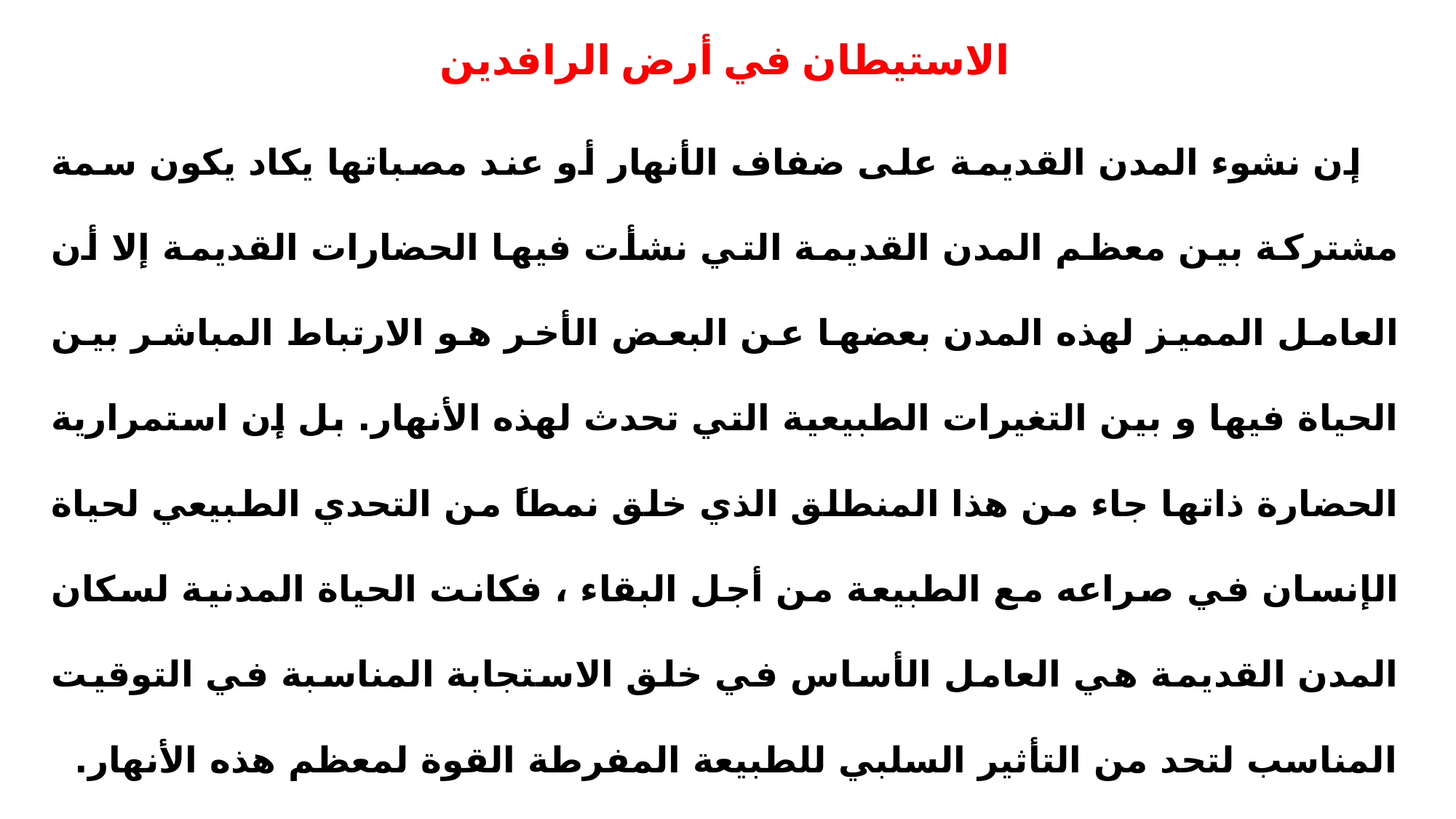

الاستيطان في أرض الرافدين
   إن نشوء المدن القديمة على ضفاف الأنهار أو عند مصباتها يكاد يكون سمة مشتركة بين معظم المدن القديمة التي نشأت فيها الحضارات القديمة إلا أن العامل المميز لهذه المدن بعضها عن البعض الأخر هو الارتباط المباشر بين الحياة فيها و بين التغيرات الطبيعية التي تحدث لهذه الأنهار. بل إن استمرارية الحضارة ذاتها جاء من هذا المنطلق الذي خلق نمطاً من التحدي الطبيعي لحياة الإنسان في صراعه مع الطبيعة من أجل البقاء ، فكانت الحياة المدنية لسكان المدن القديمة هي العامل الأساس في خلق الاستجابة المناسبة في التوقيت المناسب لتحد من التأثير السلبي للطبيعة المفرطة القوة لمعظم هذه الأنهار.